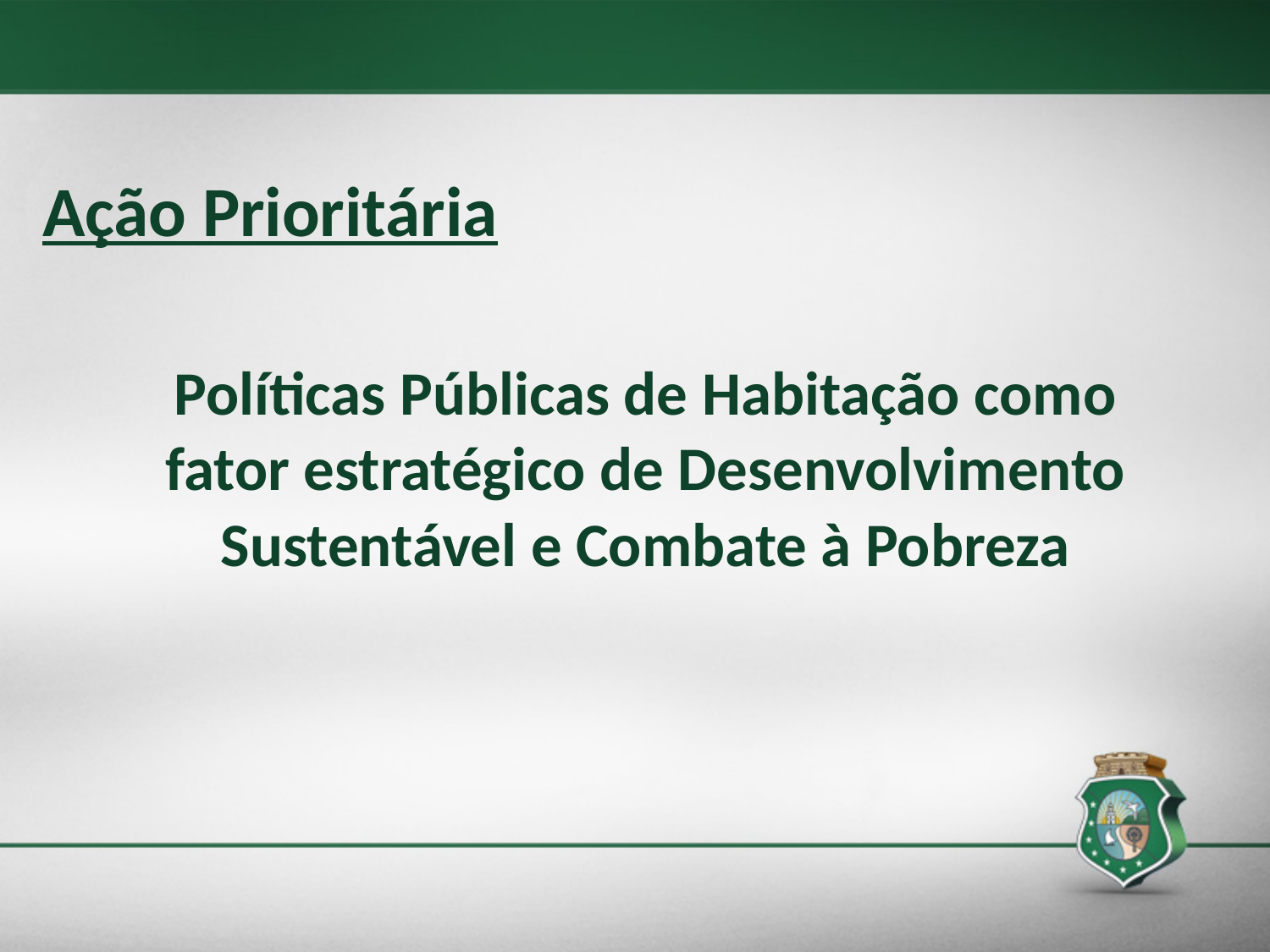

Ação Prioritária
# Políticas Públicas de Habitação como fator estratégico de Desenvolvimento Sustentável e Combate à Pobreza